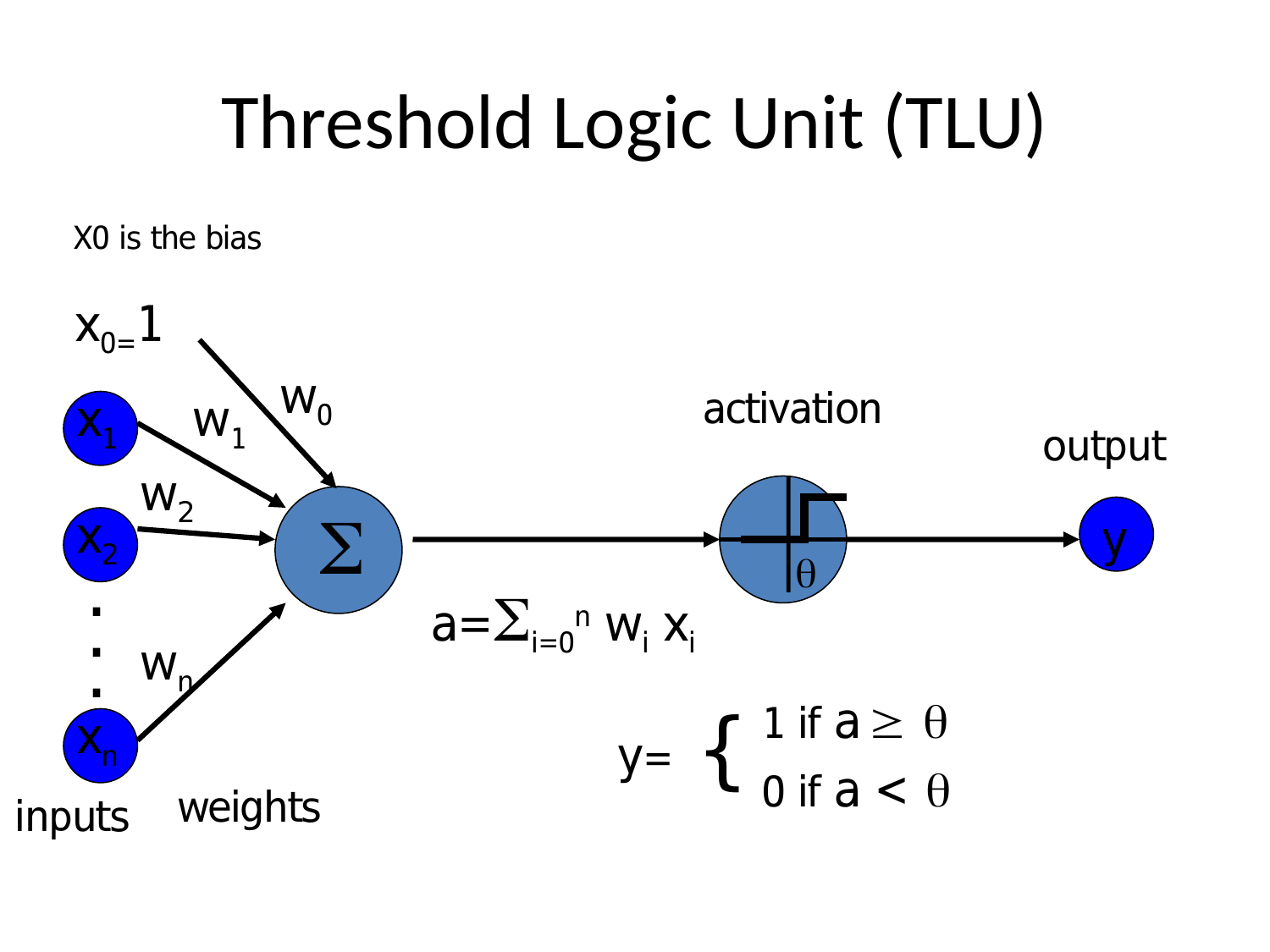

# Threshold Logic Unit (TLU)
X0 is the bias
x0=1

w0
activation
x1

w1
output

w2

Σ
x2

y

.
.
.

θ

a=Σi=0n wi xi

wn
{
           1 if a ≥ θ
y=
           0 if a < θ
xn

weights
inputs